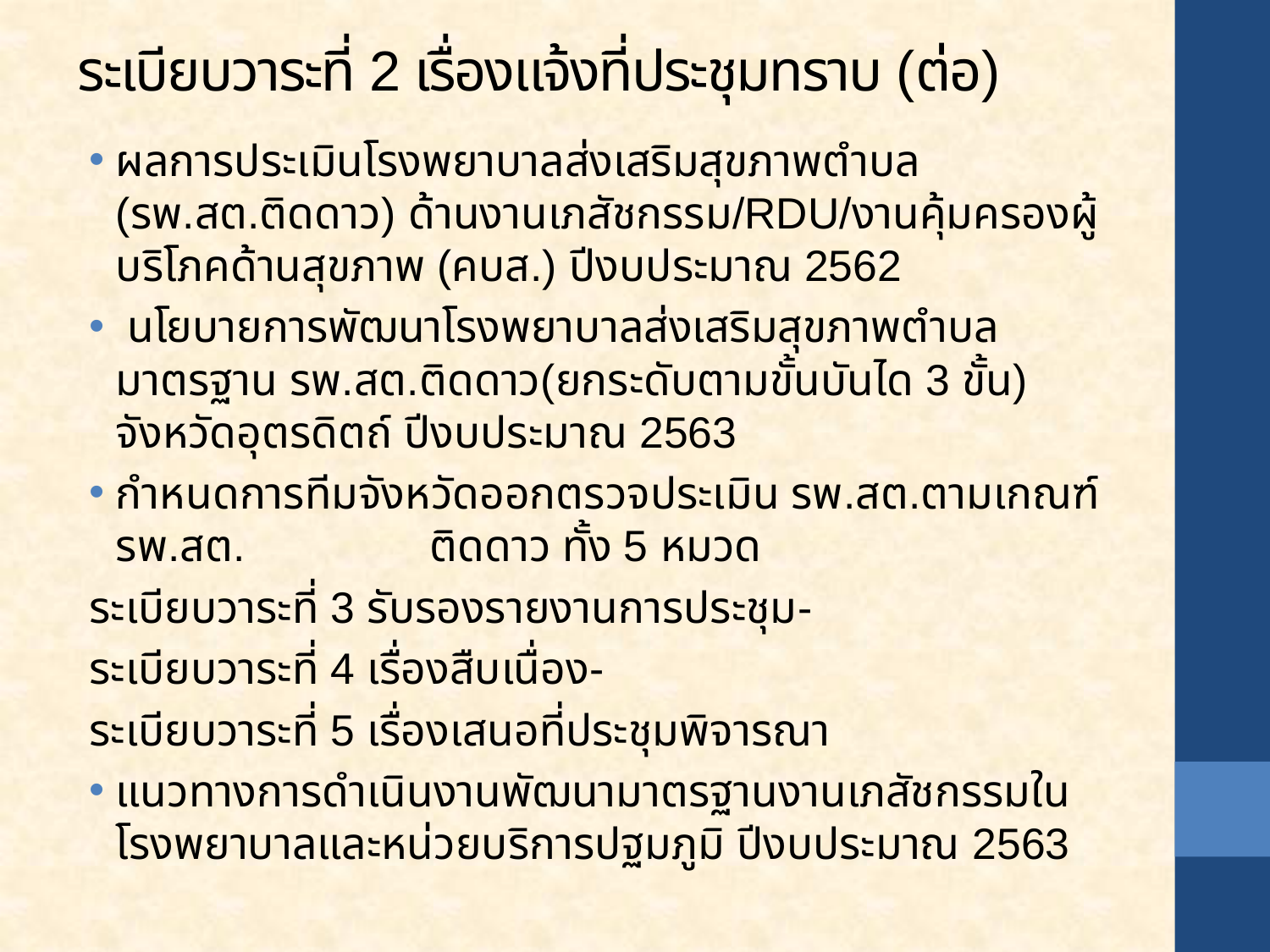

# ระเบียบวาระที่ 2 เรื่องแจ้งที่ประชุมทราบ (ต่อ)
ผลการประเมินโรงพยาบาลส่งเสริมสุขภาพตำบล (รพ.สต.ติดดาว) ด้านงานเภสัชกรรม/RDU/งานคุ้มครองผู้บริโภคด้านสุขภาพ (คบส.) ปีงบประมาณ 2562
 นโยบายการพัฒนาโรงพยาบาลส่งเสริมสุขภาพตำบล มาตรฐาน รพ.สต.ติดดาว(ยกระดับตามขั้นบันได 3 ขั้น) จังหวัดอุตรดิตถ์ ปีงบประมาณ 2563
กำหนดการทีมจังหวัดออกตรวจประเมิน รพ.สต.ตามเกณฑ์ รพ.สต.               ติดดาว ทั้ง 5 หมวด
ระเบียบวาระที่ 3 รับรองรายงานการประชุม-
ระเบียบวาระที่ 4 เรื่องสืบเนื่อง-
ระเบียบวาระที่ 5 เรื่องเสนอที่ประชุมพิจารณา
แนวทางการดำเนินงานพัฒนามาตรฐานงานเภสัชกรรมในโรงพยาบาลและหน่วยบริการปฐมภูมิ ปีงบประมาณ 2563